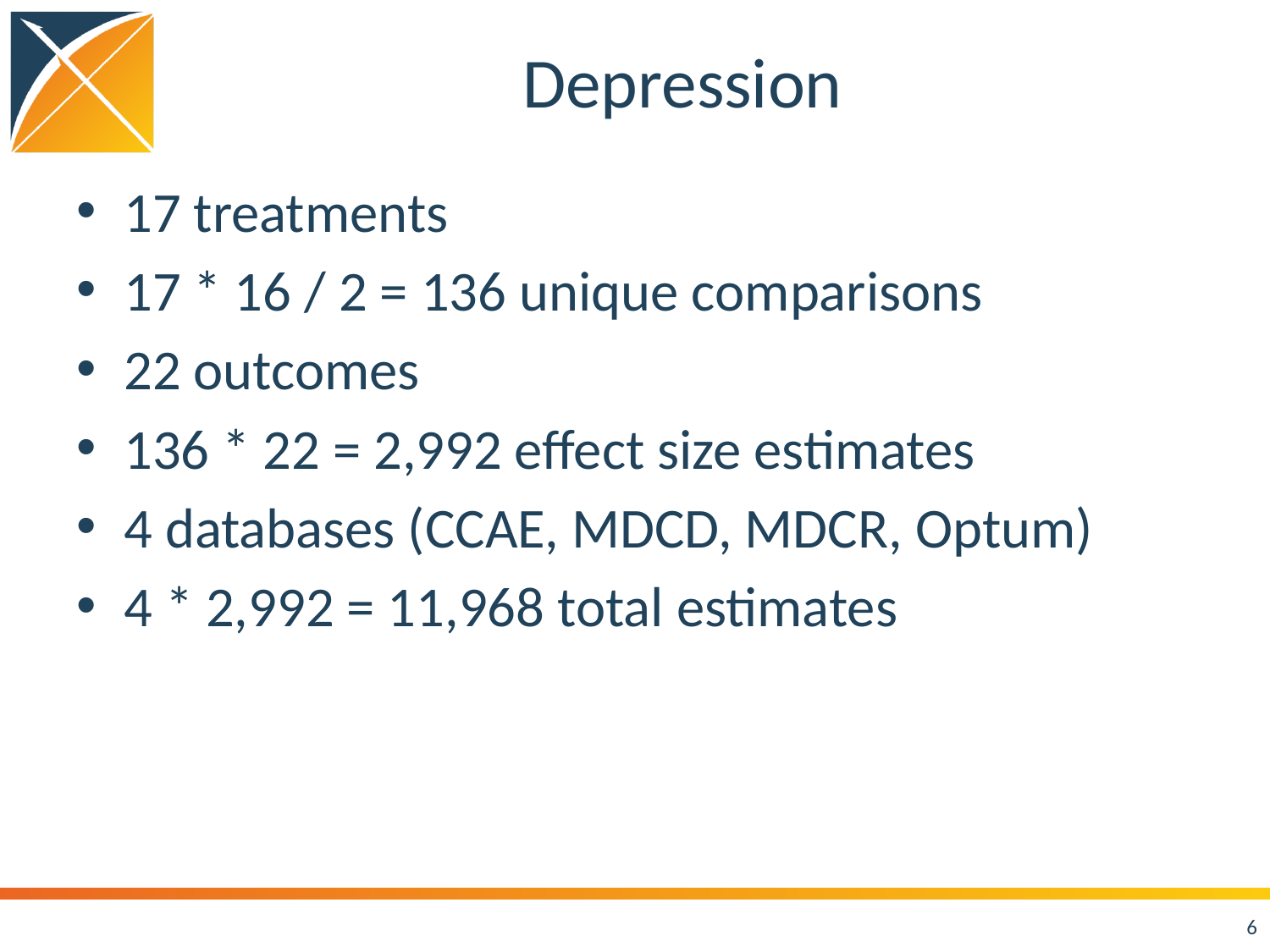

# Depression
17 treatments
17 * 16 / 2 = 136 unique comparisons
22 outcomes
136 * 22 = 2,992 effect size estimates
4 databases (CCAE, MDCD, MDCR, Optum)
4 * 2,992 = 11,968 total estimates
6